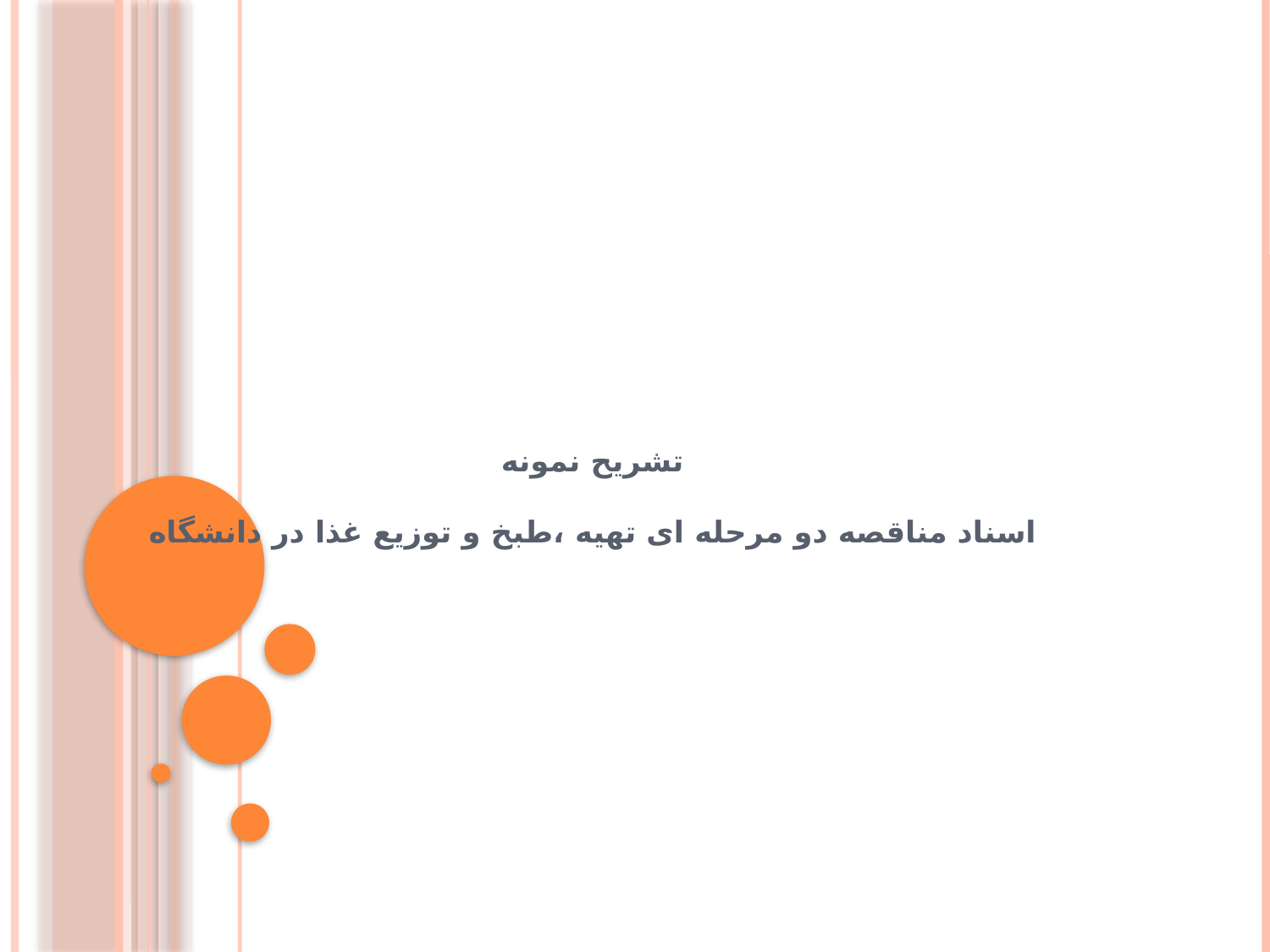

# تشریح نمونه اسناد مناقصه دو مرحله ای تهیه ،طبخ و توزیع غذا در دانشگاه